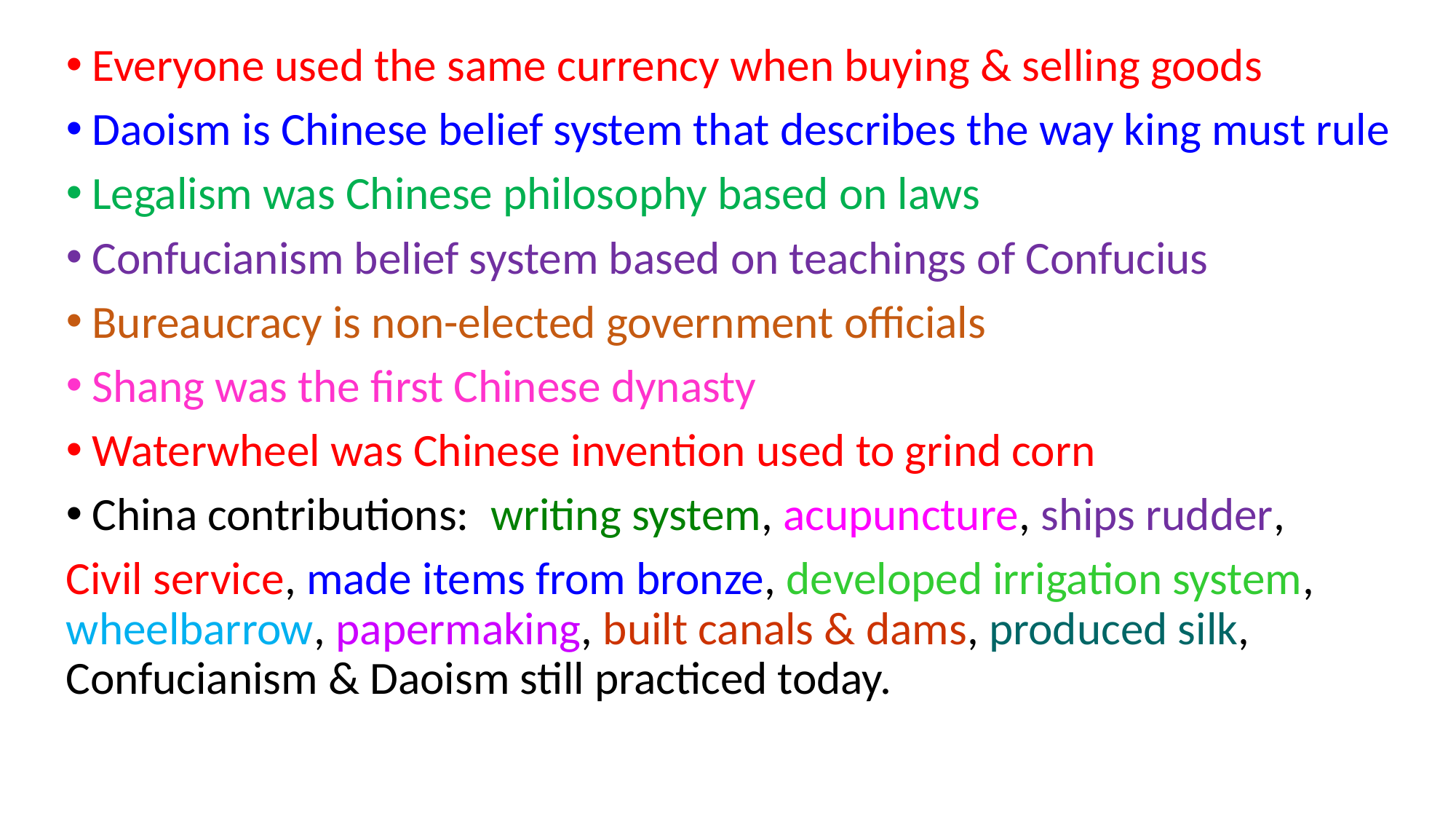

Everyone used the same currency when buying & selling goods
Daoism is Chinese belief system that describes the way king must rule
Legalism was Chinese philosophy based on laws
Confucianism belief system based on teachings of Confucius
Bureaucracy is non-elected government officials
Shang was the first Chinese dynasty
Waterwheel was Chinese invention used to grind corn
China contributions:  writing system, acupuncture, ships rudder,
Civil service, made items from bronze, developed irrigation system, wheelbarrow, papermaking, built canals & dams, produced silk, Confucianism & Daoism still practiced today.